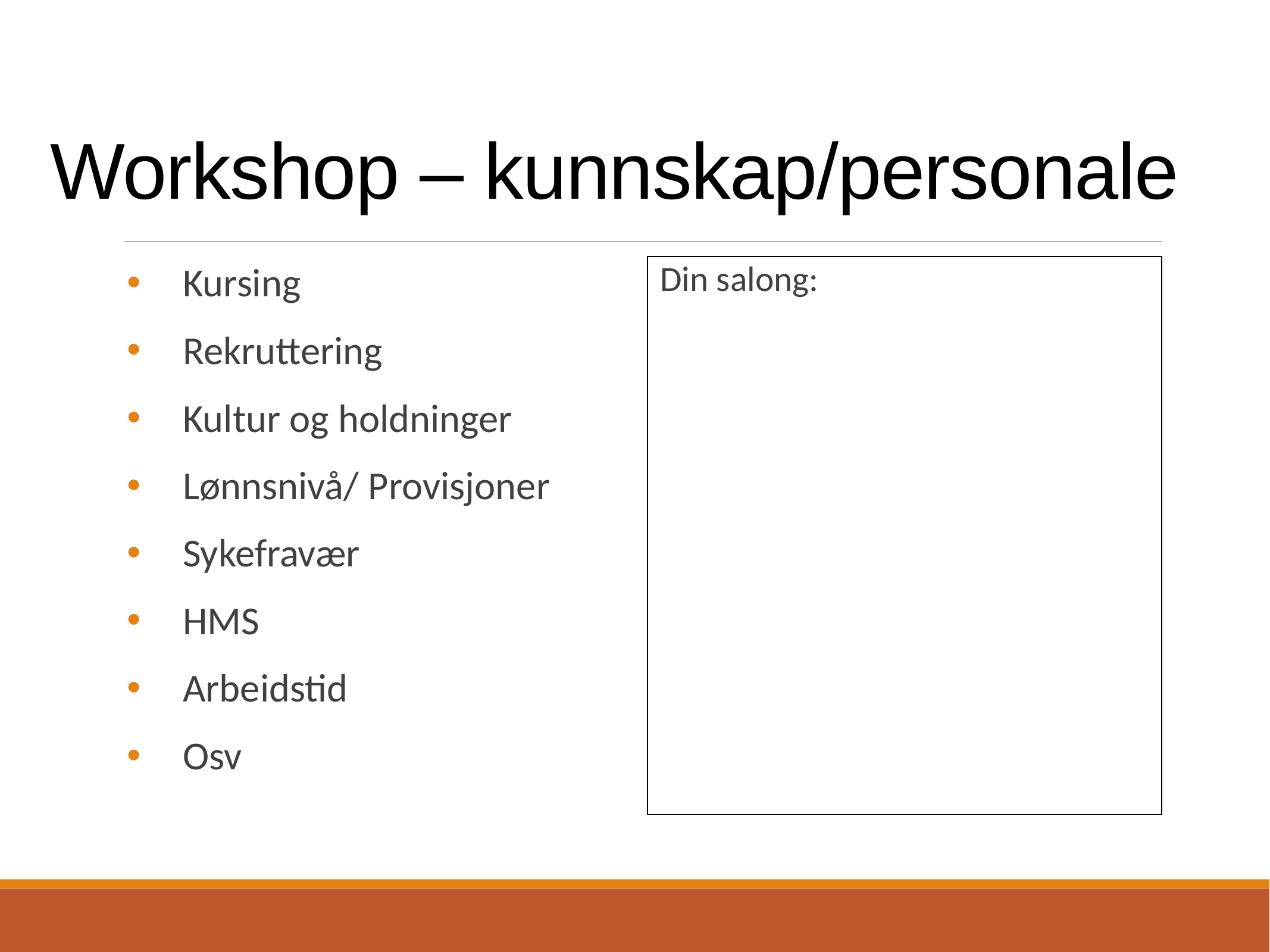

# Workshop – kunnskap/personale
Kursing
Rekruttering
Kultur og holdninger
Lønnsnivå/ Provisjoner
Sykefravær
HMS
Arbeidstid
Osv

Din salong: